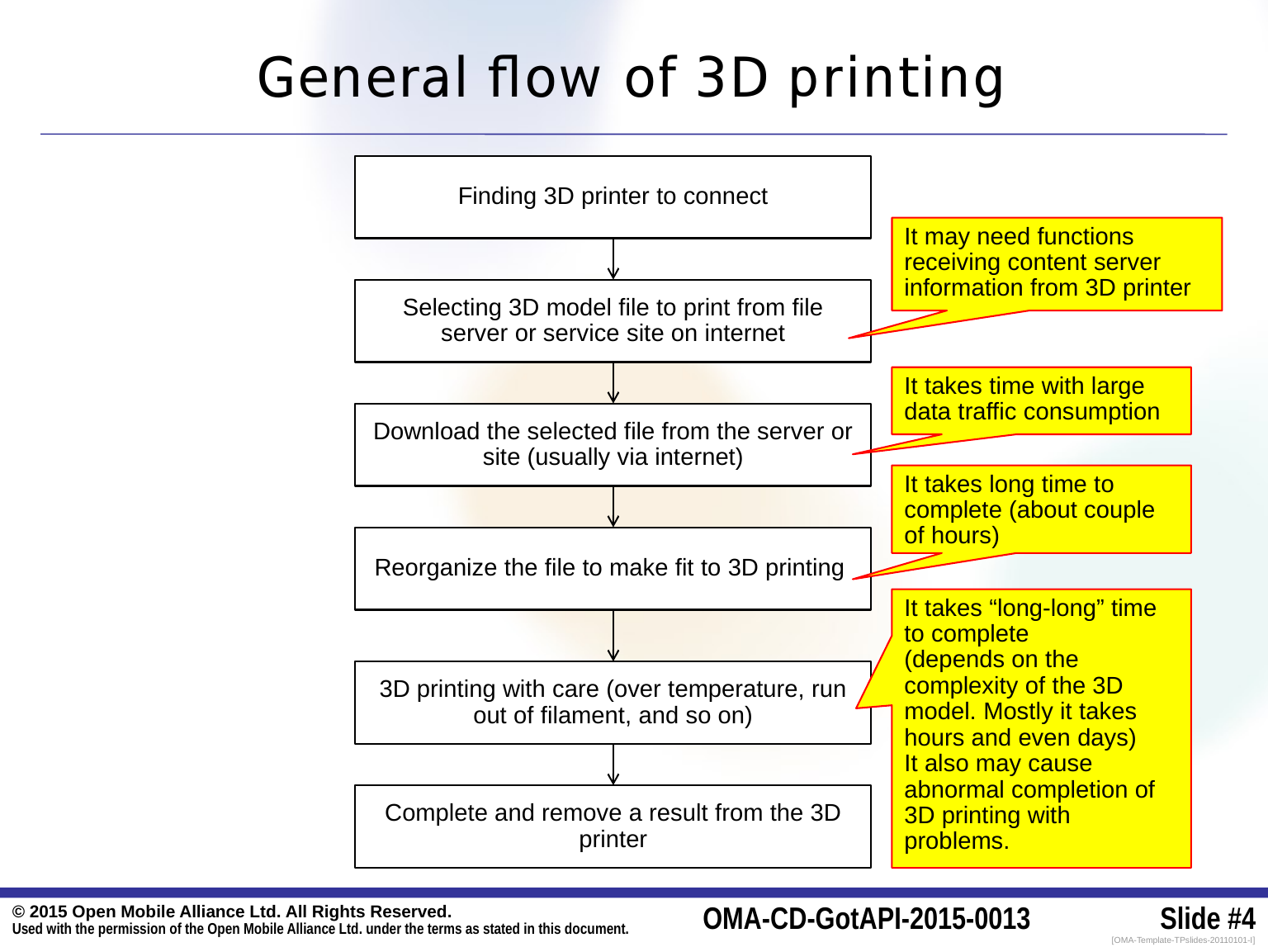

# General flow of 3D printing
Finding 3D printer to connect
It may need functions receiving content server information from 3D printer
Selecting 3D model file to print from file server or service site on internet
It takes time with large data traffic consumption
Download the selected file from the server or site (usually via internet)
It takes long time to complete (about couple of hours)
Reorganize the file to make fit to 3D printing
It takes “long-long” time to complete
(depends on the complexity of the 3D model. Mostly it takes hours and even days)
It also may cause abnormal completion of 3D printing with problems.
3D printing with care (over temperature, run out of filament, and so on)
Complete and remove a result from the 3D printer